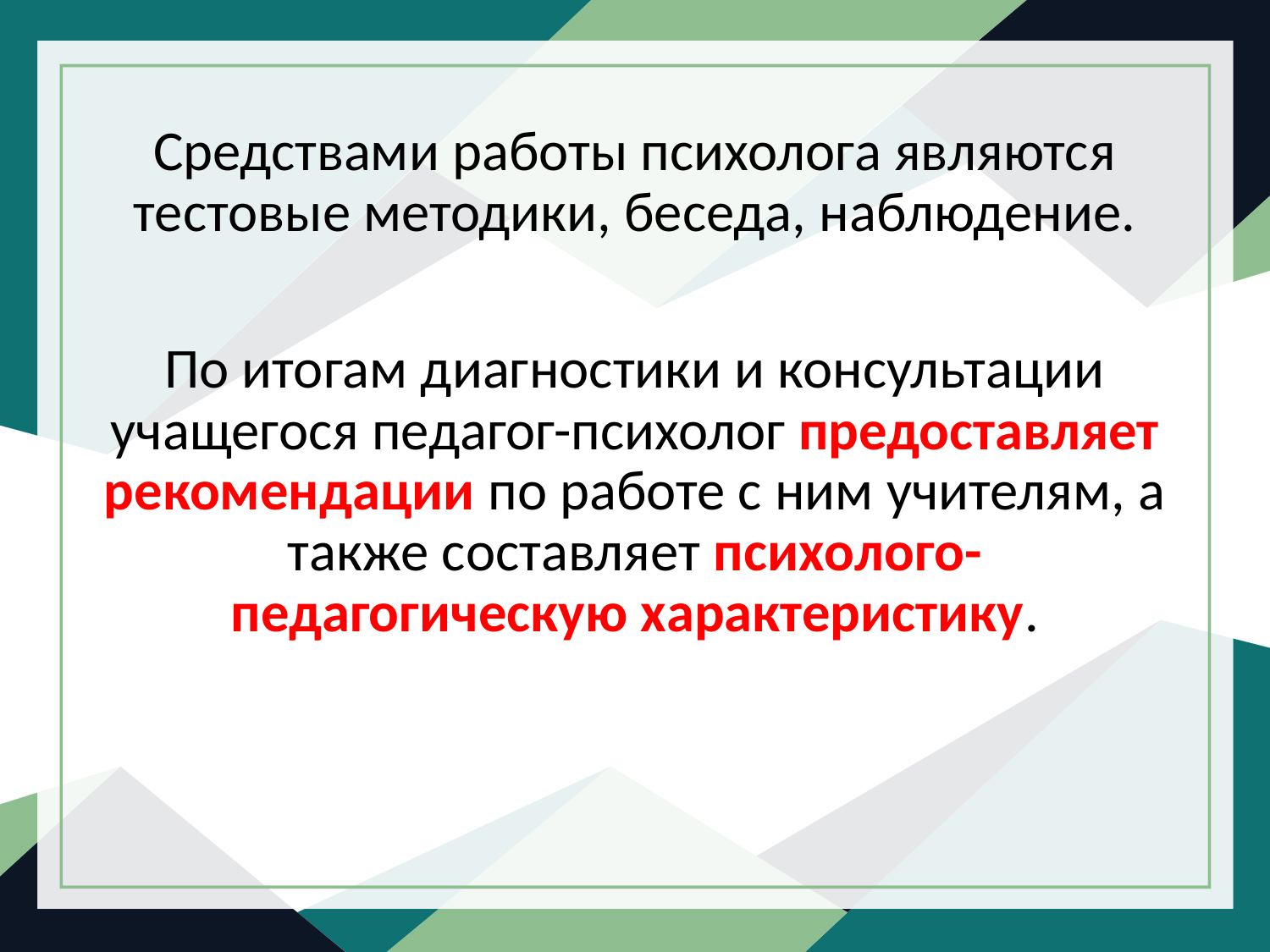

Средствами работы психолога являются тестовые методики, беседа, наблюдение.

По итогам диагностики и консультации учащегося педагог-психолог предоставляет рекомендации по работе с ним учителям, а также составляет психолого-педагогическую характеристику.